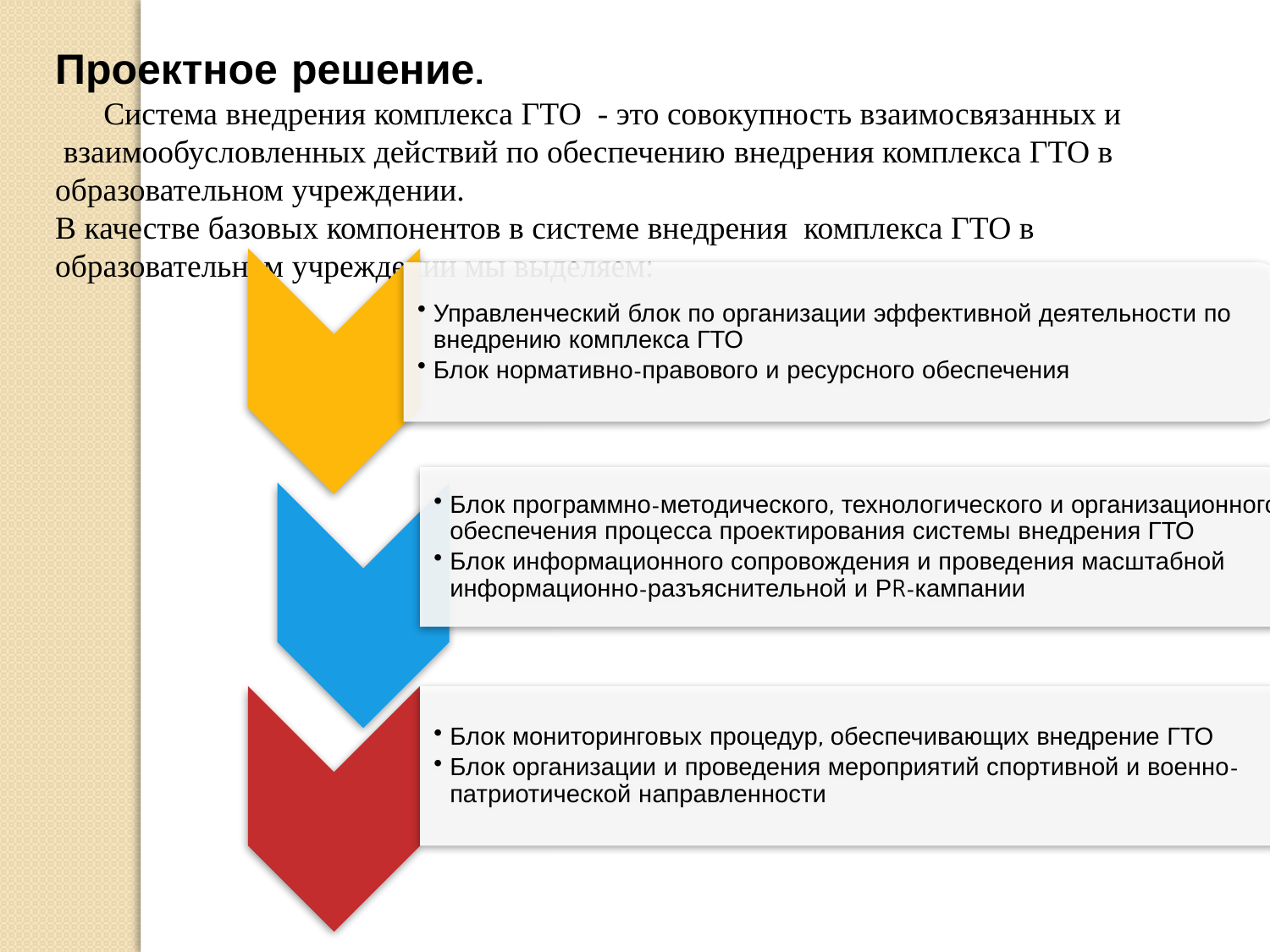

Проектное решение.
      Система внедрения комплекса ГТО  - это совокупность взаимосвязанных и
 взаимообусловленных действий по обеспечению внедрения комплекса ГТО в
образовательном учреждении.
В качестве базовых компонентов в системе внедрения  комплекса ГТО в
образовательном учреждении мы выделяем:

Управленческий блок по организации эффективной деятельности по внедрению комплекса ГТО
Блок нормативно-правового и ресурсного обеспечения

Блок программно-методического, технологического и организационного обеспечения процесса проектирования системы внедрения ГТО
Блок информационного сопровождения и проведения масштабной информационно-разъяснительной и РR-кампании

Блок мониторинговых процедур, обеспечивающих внедрение ГТО
Блок организации и проведения мероприятий спортивной и военно-патриотической направленности